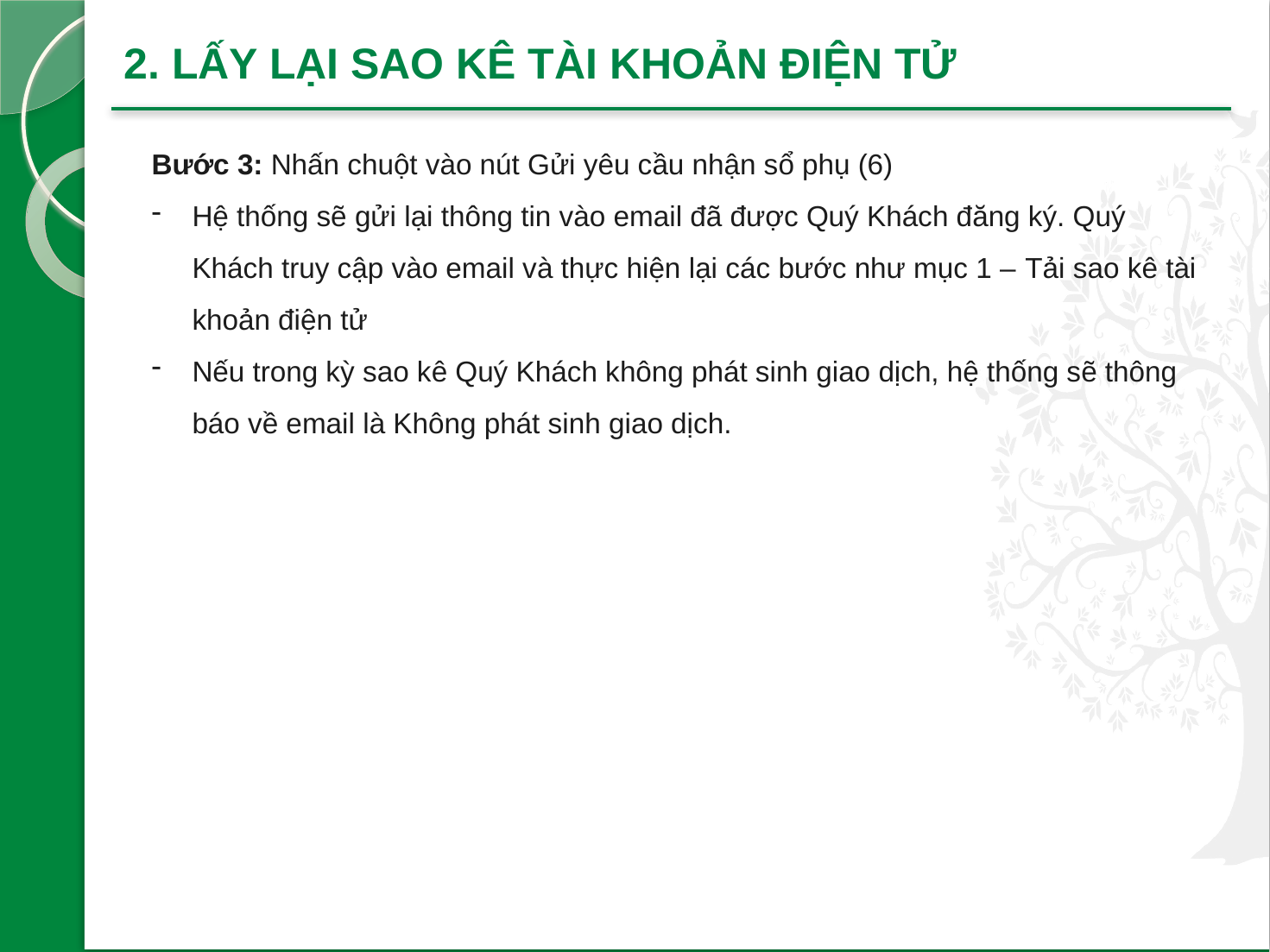

2. LẤY LẠI SAO KÊ TÀI KHOẢN ĐIỆN TỬ
Bước 3: Nhấn chuột vào nút Gửi yêu cầu nhận sổ phụ (6)
Hệ thống sẽ gửi lại thông tin vào email đã được Quý Khách đăng ký. Quý Khách truy cập vào email và thực hiện lại các bước như mục 1 – Tải sao kê tài khoản điện tử
Nếu trong kỳ sao kê Quý Khách không phát sinh giao dịch, hệ thống sẽ thông báo về email là Không phát sinh giao dịch.